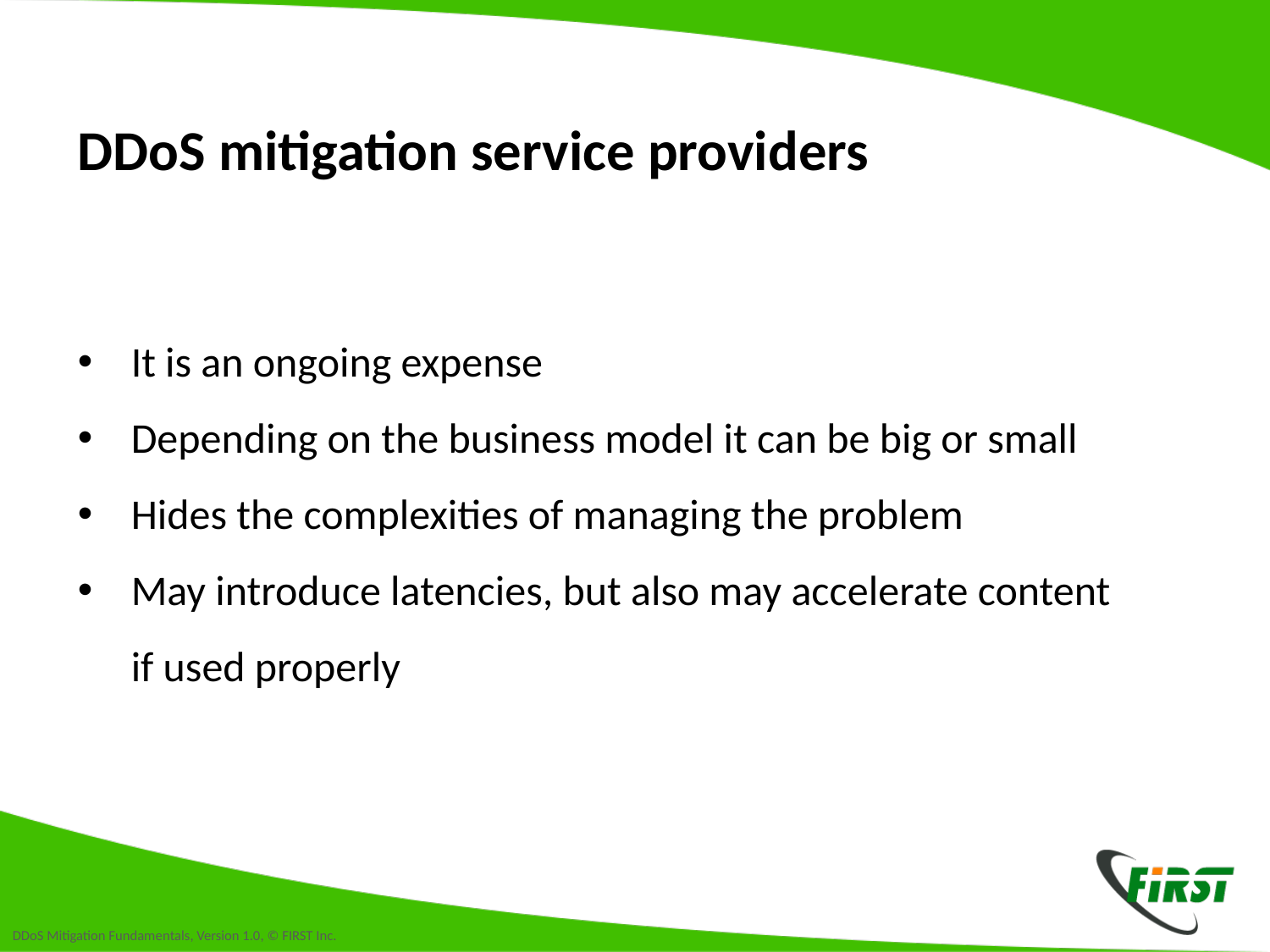

# DDoS mitigation service providers
It is an ongoing expense
Depending on the business model it can be big or small
Hides the complexities of managing the problem
May introduce latencies, but also may accelerate content if used properly